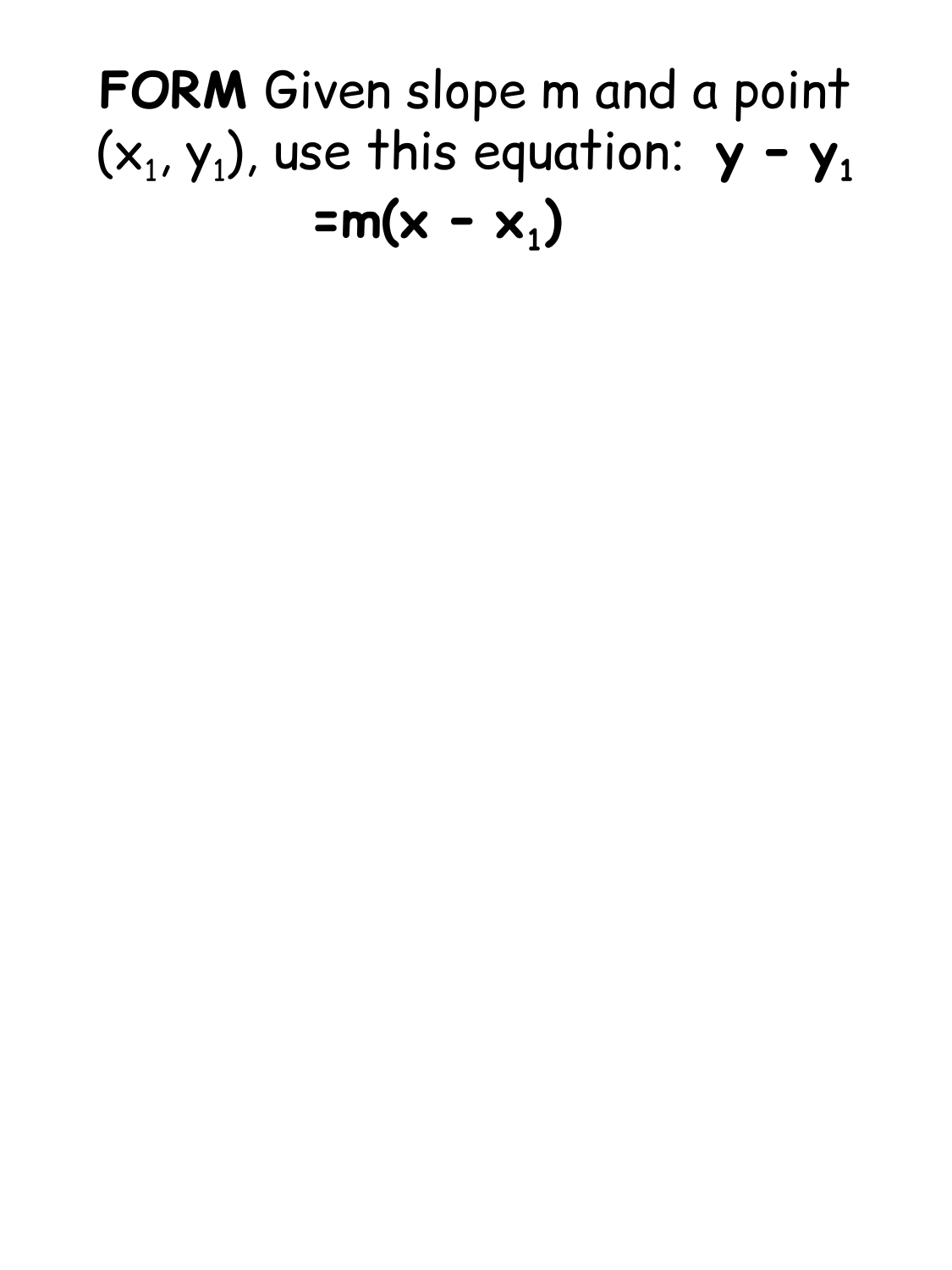

# FORM	Given slope m and a point (x1, y1), use this equation:  y – y1 =m(x – x1)